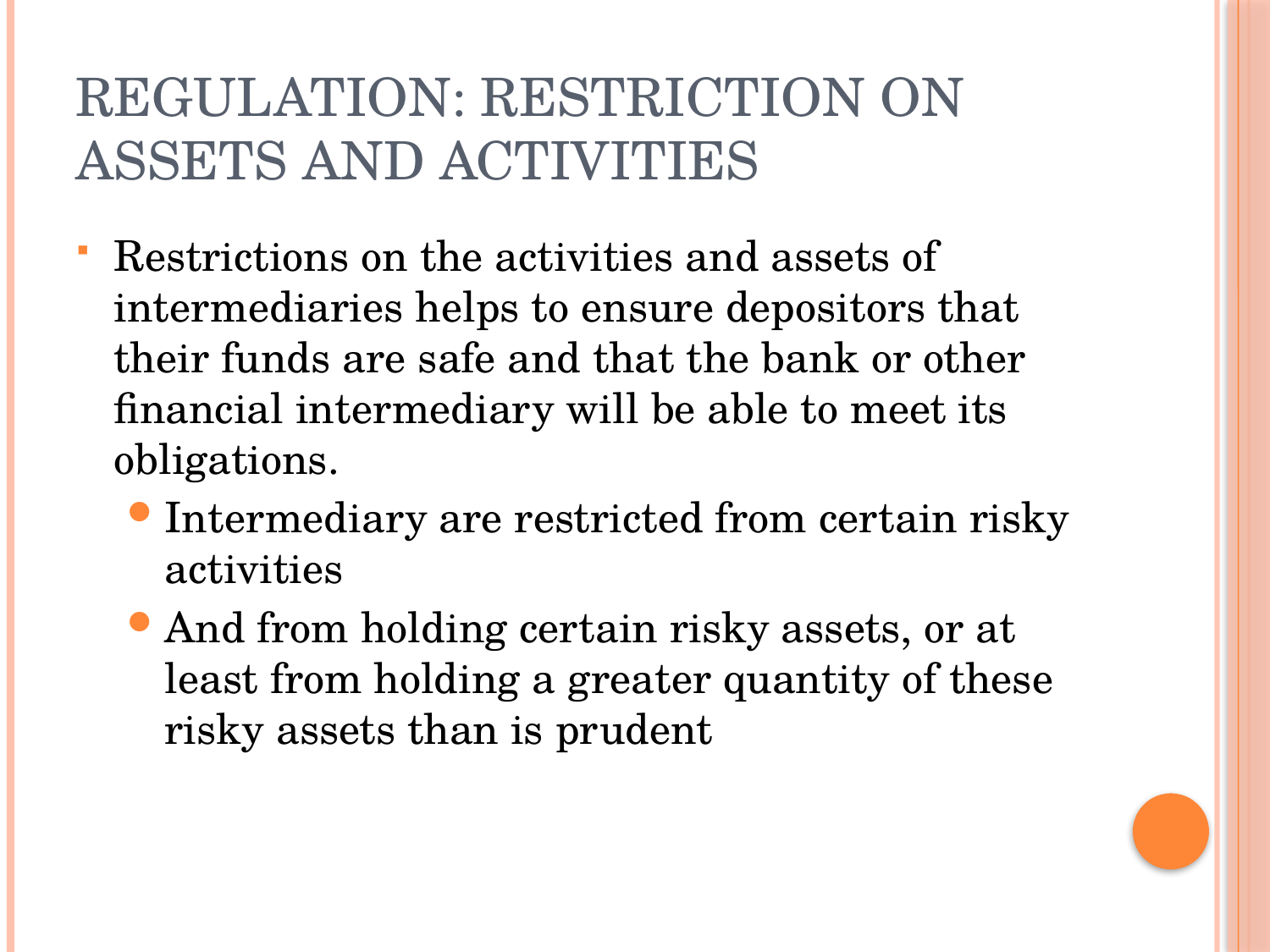

# Regulation: Restriction on Assets and Activities
Restrictions on the activities and assets of intermediaries helps to ensure depositors that their funds are safe and that the bank or other financial intermediary will be able to meet its obligations.
Intermediary are restricted from certain risky activities
And from holding certain risky assets, or at least from holding a greater quantity of these risky assets than is prudent